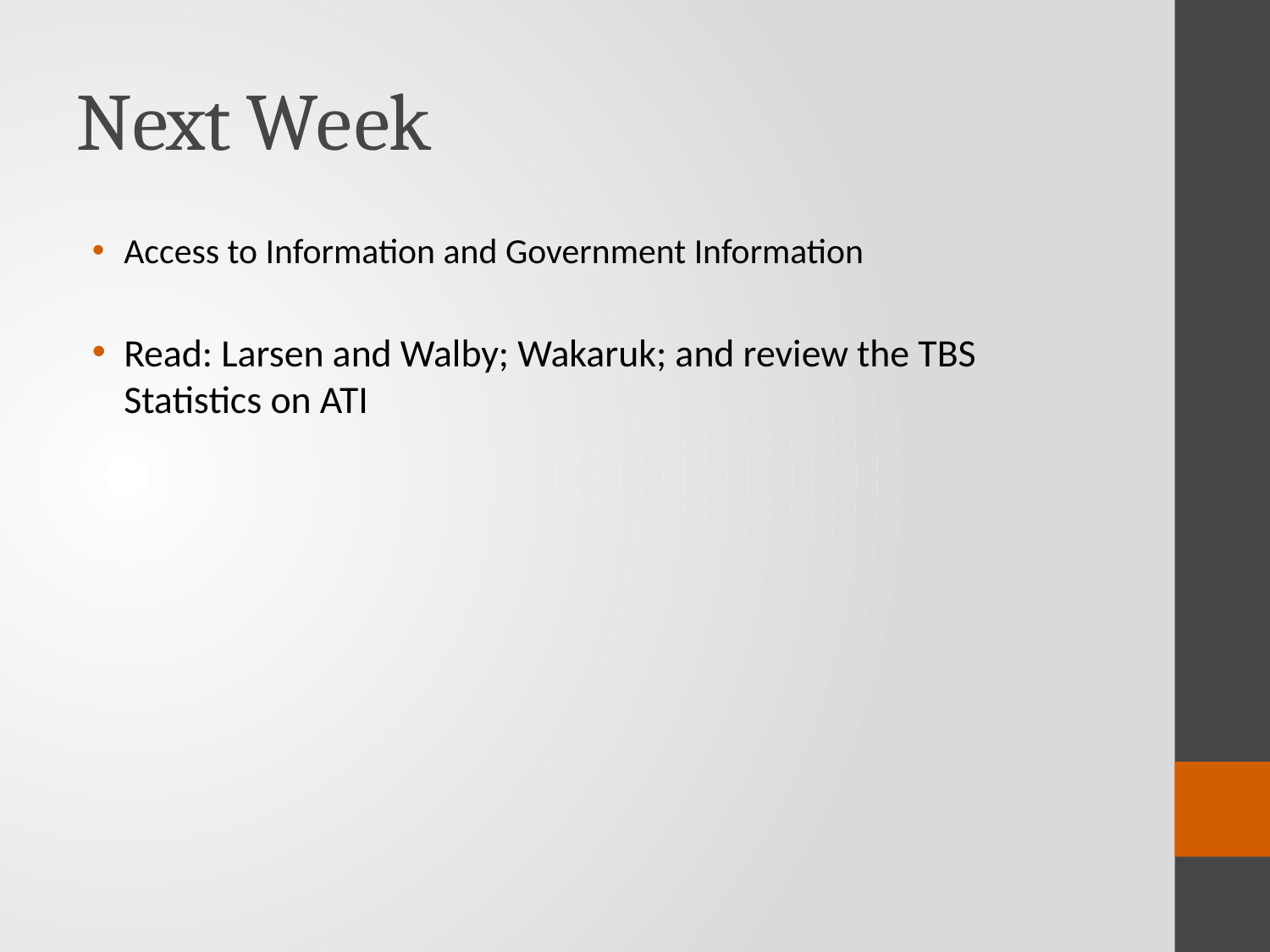

# Next Week
Access to Information and Government Information

Read: Larsen and Walby; Wakaruk; and review the TBS Statistics on ATI